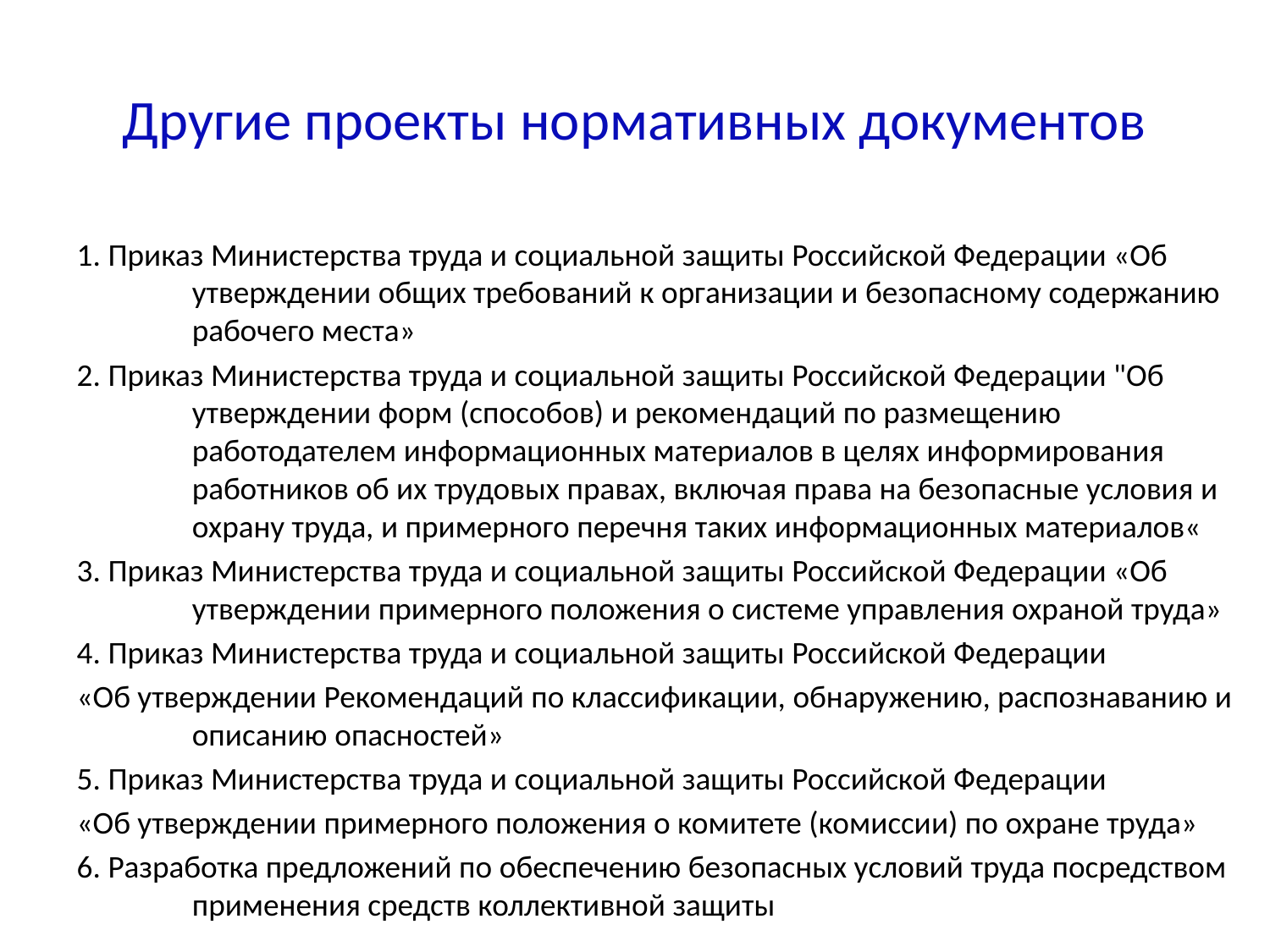

Другие проекты нормативных документов
1. Приказ Министерства труда и социальной защиты Российской Федерации «Об утверждении общих требований к организации и безопасному содержанию рабочего места»
2. Приказ Министерства труда и социальной защиты Российской Федерации "Об утверждении форм (способов) и рекомендаций по размещению работодателем информационных материалов в целях информирования работников об их трудовых правах, включая права на безопасные условия и охрану труда, и примерного перечня таких информационных материалов«
3. Приказ Министерства труда и социальной защиты Российской Федерации «Об утверждении примерного положения о системе управления охраной труда»
4. Приказ Министерства труда и социальной защиты Российской Федерации
«Об утверждении Рекомендаций по классификации, обнаружению, распознаванию и описанию опасностей»
5. Приказ Министерства труда и социальной защиты Российской Федерации
«Об утверждении примерного положения о комитете (комиссии) по охране труда»
6. Разработка предложений по обеспечению безопасных условий труда посредством применения средств коллективной защиты